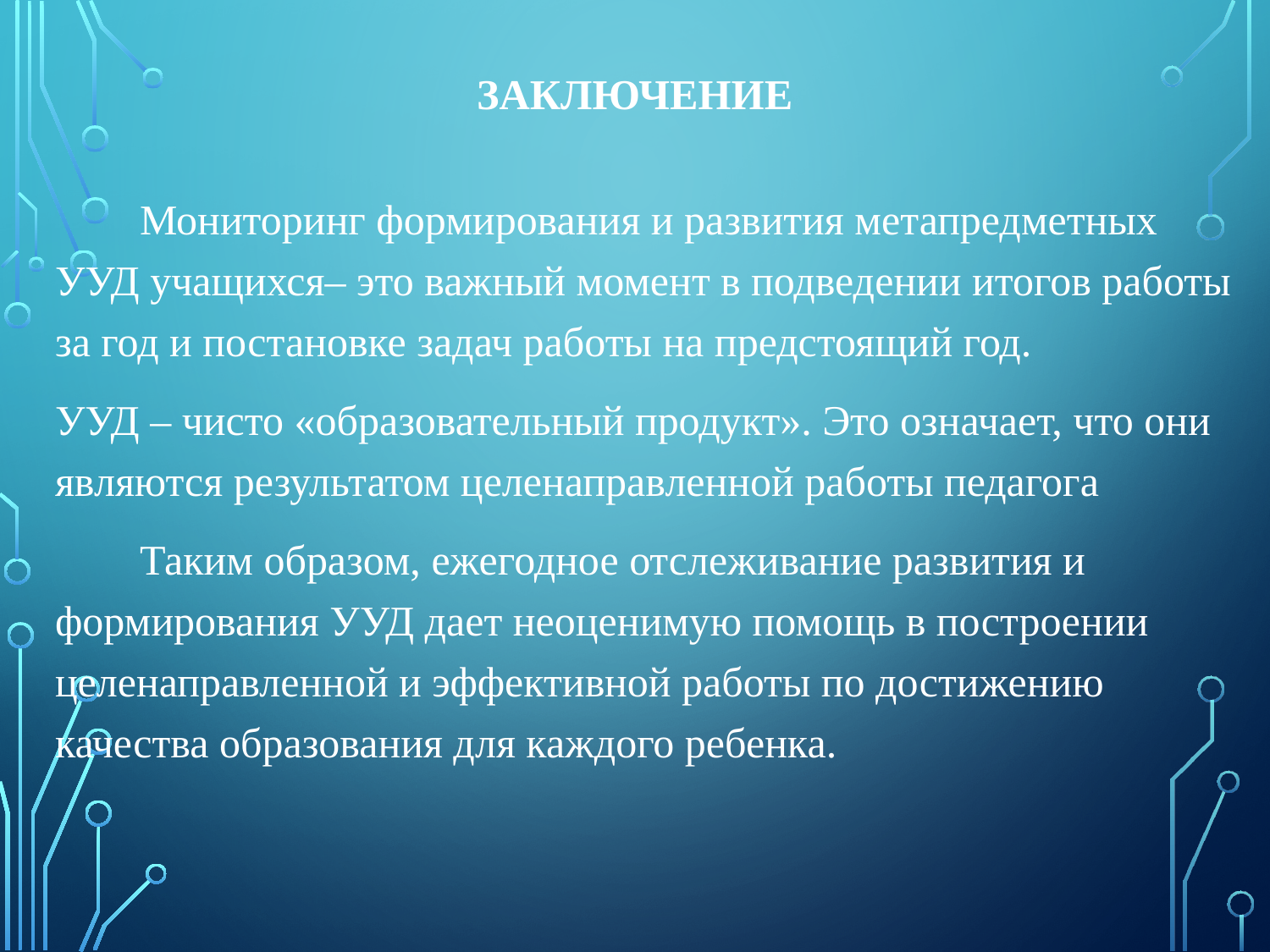

# Заключение
        Мониторинг формирования и развития метапредметных УУД учащихся– это важный момент в подведении итогов работы за год и постановке задач работы на предстоящий год.
УУД – чисто «образовательный продукт». Это означает, что они являются результатом целенаправленной работы педагога
        Таким образом, ежегодное отслеживание развития и формирования УУД дает неоценимую помощь в построении целенаправленной и эффективной работы по достижению качества образования для каждого ребенка.